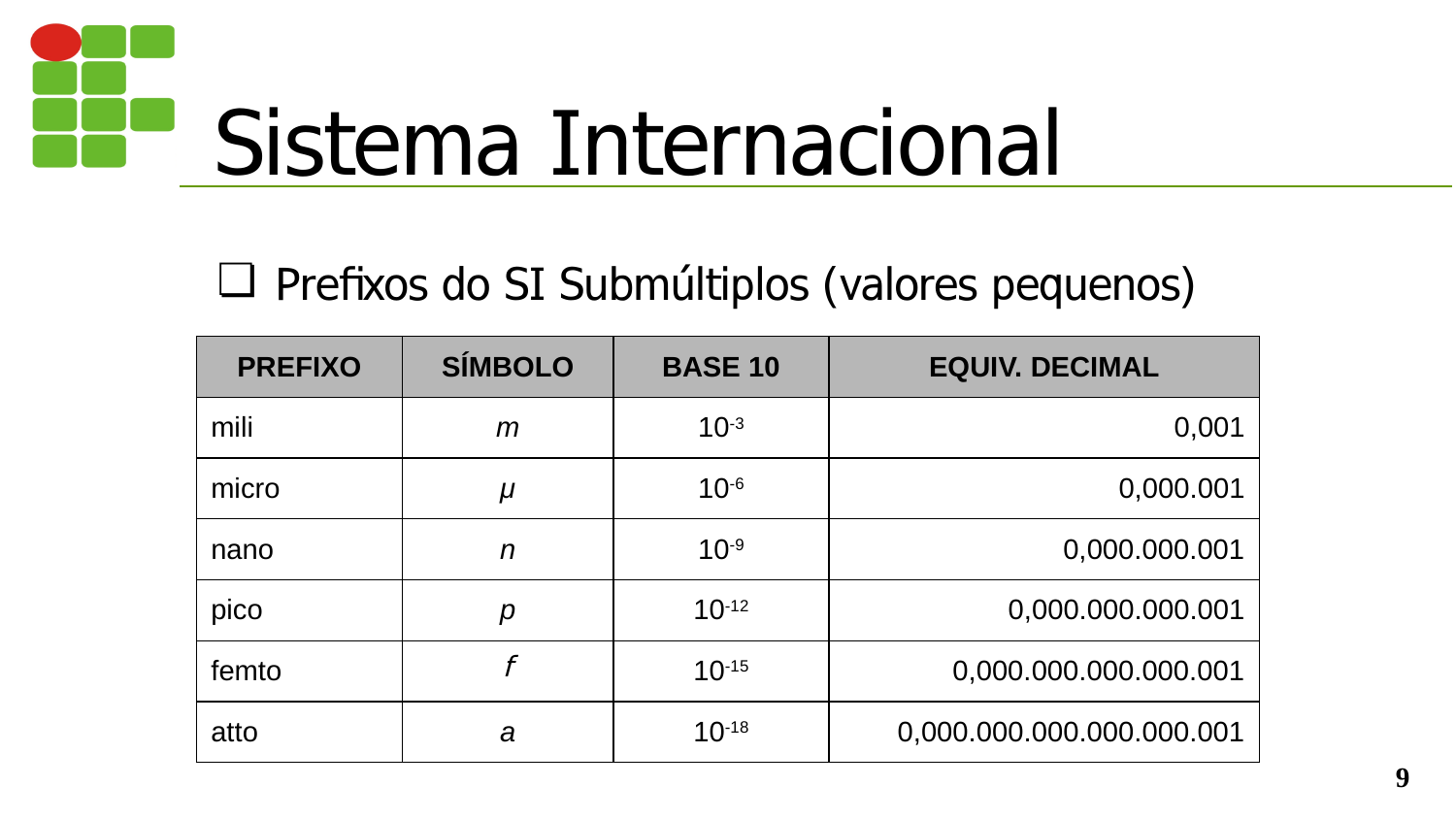

# Sistema Internacional
Prefixos do SI Submúltiplos (valores pequenos)
| PREFIXO | SÍMBOLO | BASE 10 | EQUIV. DECIMAL |
| --- | --- | --- | --- |
| mili | m | 10-3 | 0,001 |
| micro | μ | 10-6 | 0,000.001 |
| nano | n | 10-9 | 0,000.000.001 |
| pico | p | 10-12 | 0,000.000.000.001 |
| femto | f | 10-15 | 0,000.000.000.000.001 |
| atto | a | 10-18 | 0,000.000.000.000.000.001 |
9